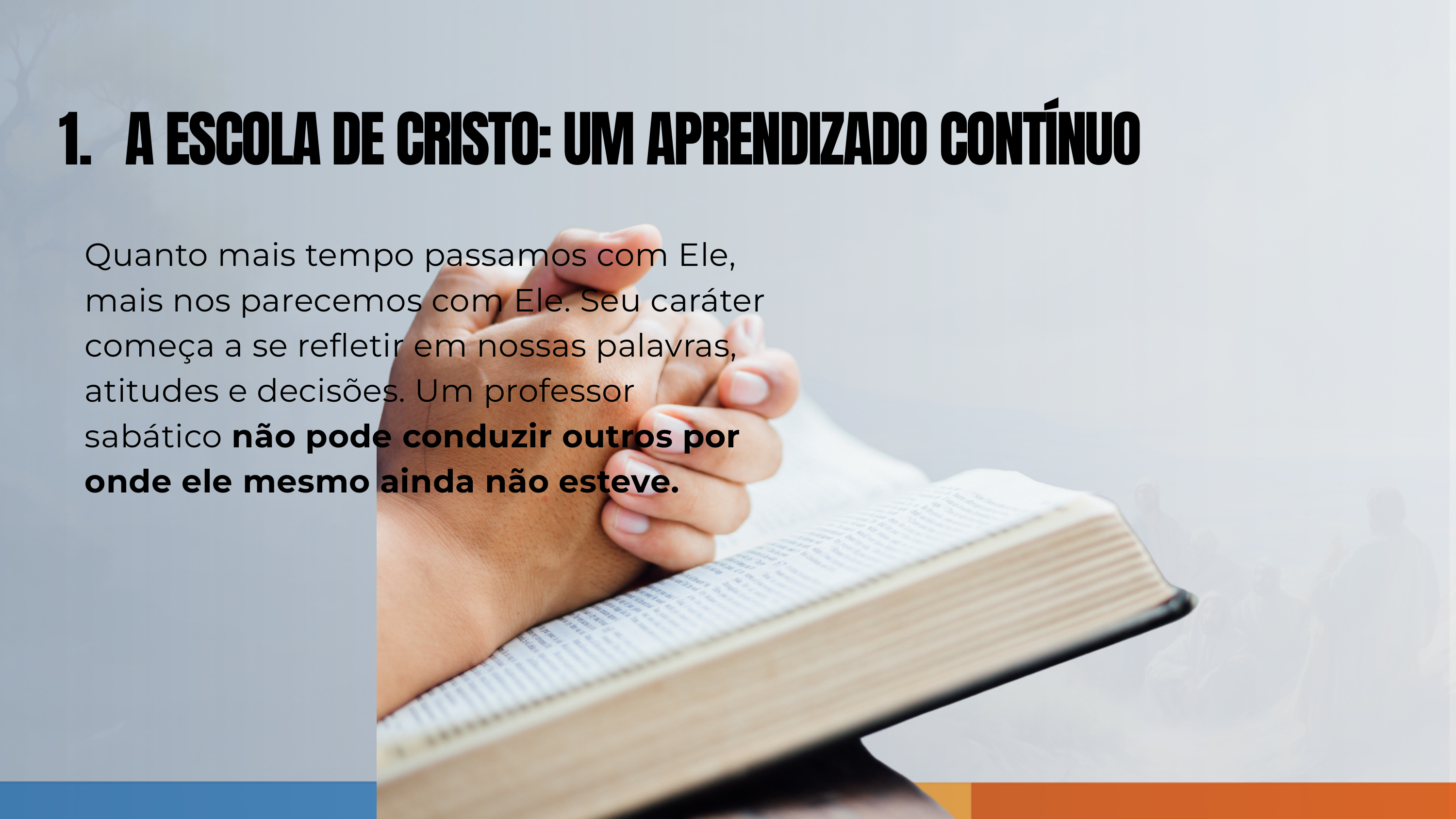

A ESCOLA DE CRISTO: UM APRENDIZADO CONTÍNUO
Quanto mais tempo passamos com Ele, mais nos parecemos com Ele. Seu caráter começa a se refletir em nossas palavras, atitudes e decisões. Um professor sabático não pode conduzir outros por onde ele mesmo ainda não esteve.